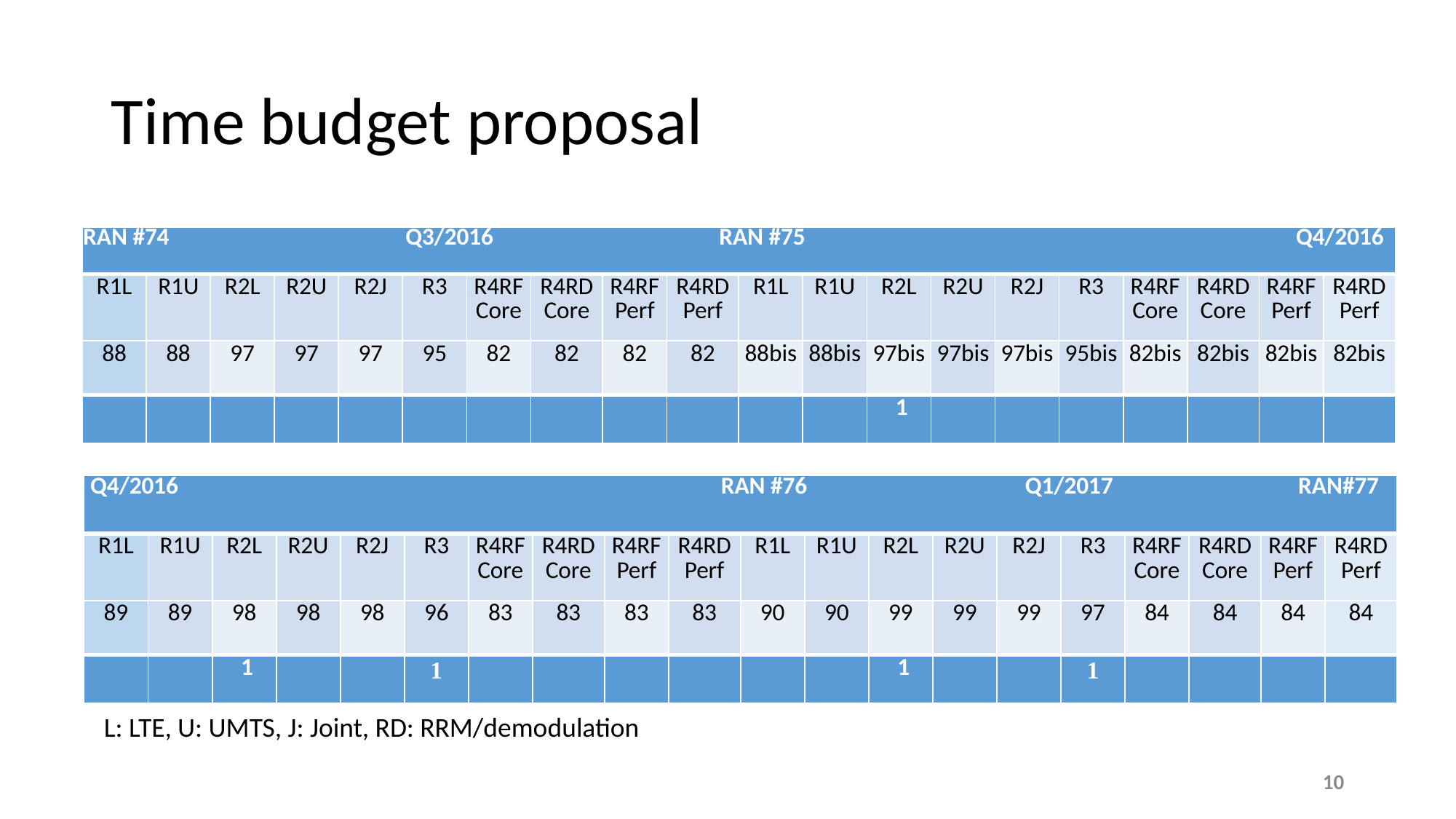

# Time budget proposal
| RAN #74 Q3/2016 RAN #75 Q4/2016 |  |  |  |  |  |  |  |  |  |  |  |  |  |  |  |  |  |  |  |
| --- | --- | --- | --- | --- | --- | --- | --- | --- | --- | --- | --- | --- | --- | --- | --- | --- | --- | --- | --- |
| R1L | R1U | R2L | R2U | R2J | R3 | R4RF Core | R4RD Core | R4RF Perf | R4RD Perf | R1L | R1U | R2L | R2U | R2J | R3 | R4RF Core | R4RD Core | R4RF Perf | R4RD Perf |
| 88 | 88 | 97 | 97 | 97 | 95 | 82 | 82 | 82 | 82 | 88bis | 88bis | 97bis | 97bis | 97bis | 95bis | 82bis | 82bis | 82bis | 82bis |
|  |  |  |  |  |  |  |  |  |  |  |  | 1 |  |  |  |  |  |  |  |
| Q4/2016 RAN #76 Q1/2017 RAN#77 |  |  |  |  |  |  |  |  |  |  |  |  |  |  |  |  |  |  |  |
| --- | --- | --- | --- | --- | --- | --- | --- | --- | --- | --- | --- | --- | --- | --- | --- | --- | --- | --- | --- |
| R1L | R1U | R2L | R2U | R2J | R3 | R4RF Core | R4RD Core | R4RF Perf | R4RD Perf | R1L | R1U | R2L | R2U | R2J | R3 | R4RF Core | R4RD Core | R4RF Perf | R4RD Perf |
| 89 | 89 | 98 | 98 | 98 | 96 | 83 | 83 | 83 | 83 | 90 | 90 | 99 | 99 | 99 | 97 | 84 | 84 | 84 | 84 |
|  |  | 1 |  |  | 1 |  |  |  |  |  |  | 1 |  |  | 1 |  |  |  |  |
L: LTE, U: UMTS, J: Joint, RD: RRM/demodulation
10